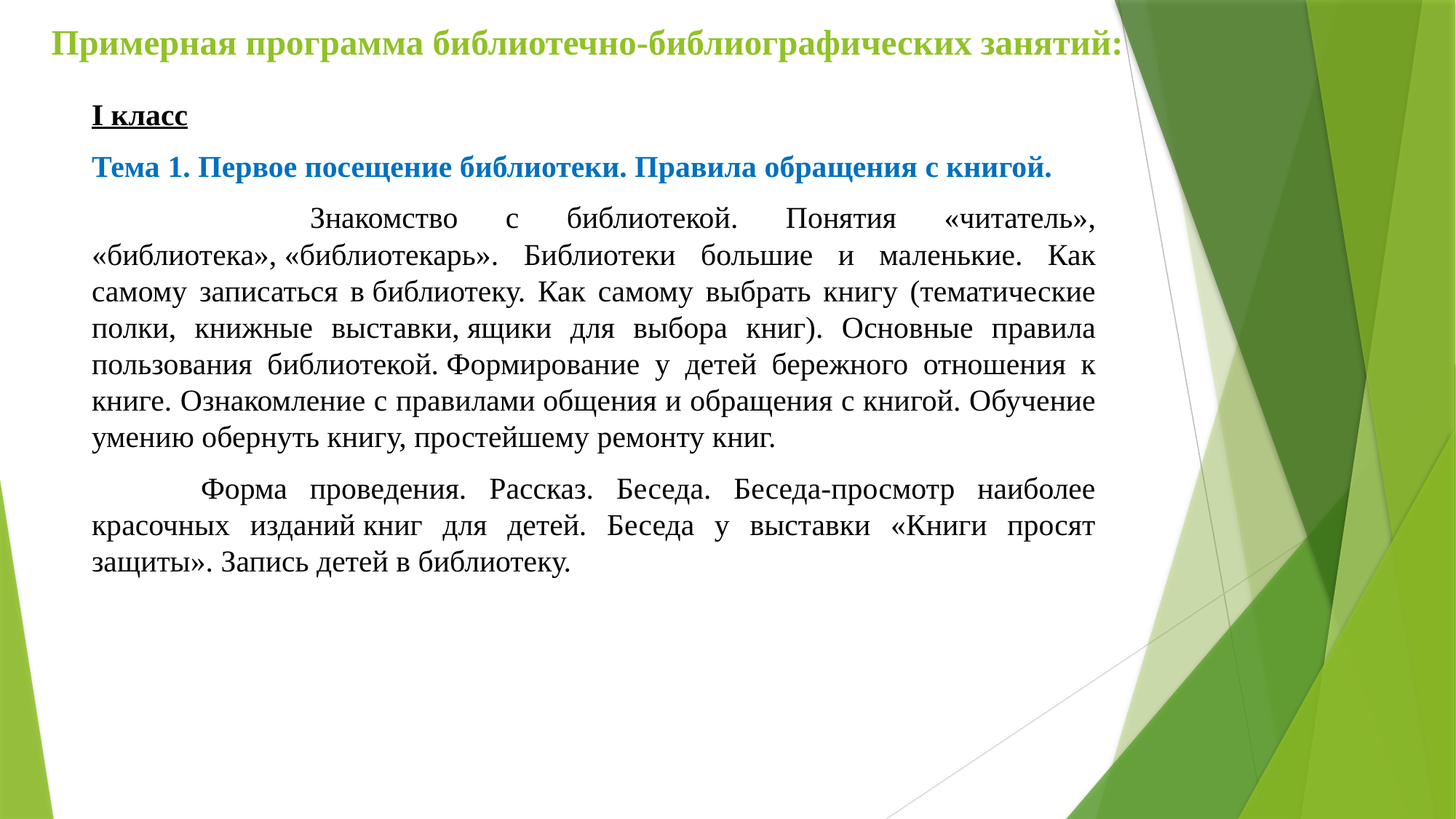

# Примерная программа библиотечно-библиографических занятий:
I класс
Тема 1. Первое посещение библиотеки. Правила обращения с книгой.
		Знакомство с библиотекой. Понятия «читатель», «библиотека», «библиотекарь». Библиотеки большие и маленькие. Как самому записаться в библиотеку. Как самому выбрать книгу (тематические полки, книжные выставки, ящики для выбора книг). Основные правила пользования библиотекой. Формирование у детей бережного отношения к книге. Ознакомление с правилами общения и обращения с книгой. Обучение умению обернуть книгу, простейшему ремонту книг.
	Форма проведения. Рассказ. Беседа. Беседа-просмотр наиболее красочных изданий книг для детей. Беседа у выставки «Книги просят защиты». Запись детей в библиотеку.